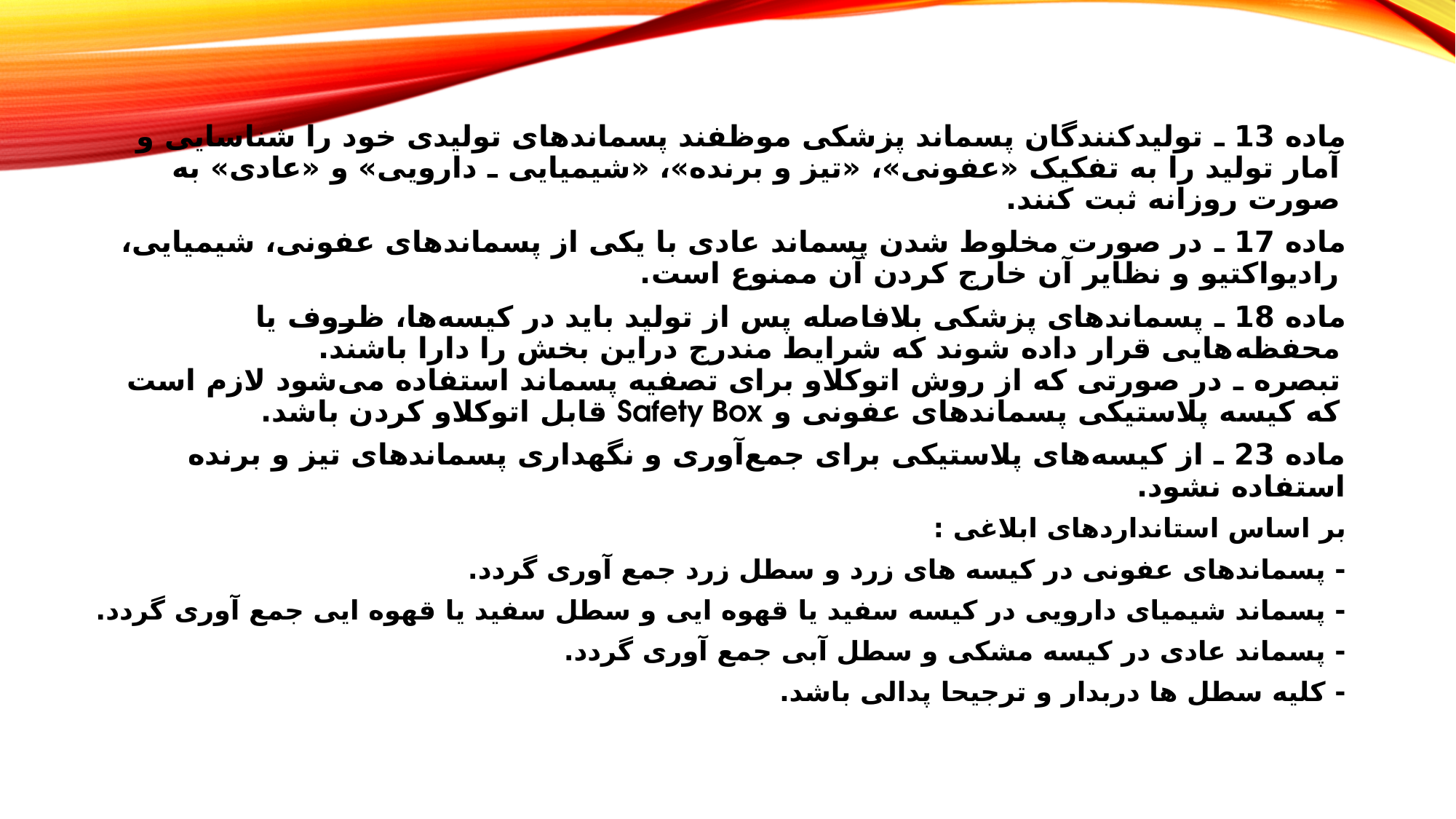

ماده 13 ـ تولیدکنندگان پسماند پزشکی موظفند پسماندهای تولیدی خود را شناسایی و آمار تولید را به تفکیک «عفونی»، «تیز و برنده»، «شیمیایی ـ دارویی» و «عادی» به صورت روزانه ثبت کنند.
ماده 17 ـ در صورت مخلوط شدن پسماند عادی با یکی از پسماندهای عفونی، شیمیایی، رادیواکتیو و نظایر آن خارج کردن آن ممنوع است.
ماده 18 ـ پسماندهای پزشکی بلافاصله پس از تولید باید در کیسه‌ها، ظروف یا محفظه‌هایی قرار داده شوند که شرایط مندرج دراین بخش را دارا باشند.
تبصره ـ در صورتی که از روش اتوکلاو برای تصفیه پسماند استفاده می‌شود لازم است که کیسه پلاستیکی پسماندهای عفونی و Safety Box قابل اتوکلاو کردن باشد.
ماده 23 ـ از کیسه‌های پلاستیکی برای جمع‌آوری و نگهداری پسماندهای تیز و برنده استفاده نشود.
بر اساس استانداردهای ابلاغی :
- پسماندهای عفونی در کیسه های زرد و سطل زرد جمع آوری گردد.
- پسماند شیمیای دارویی در کیسه سفید یا قهوه ایی و سطل سفید یا قهوه ایی جمع آوری گردد.
- پسماند عادی در کیسه مشکی و سطل آبی جمع آوری گردد.
- کلیه سطل ها دربدار و ترجیحا پدالی باشد.